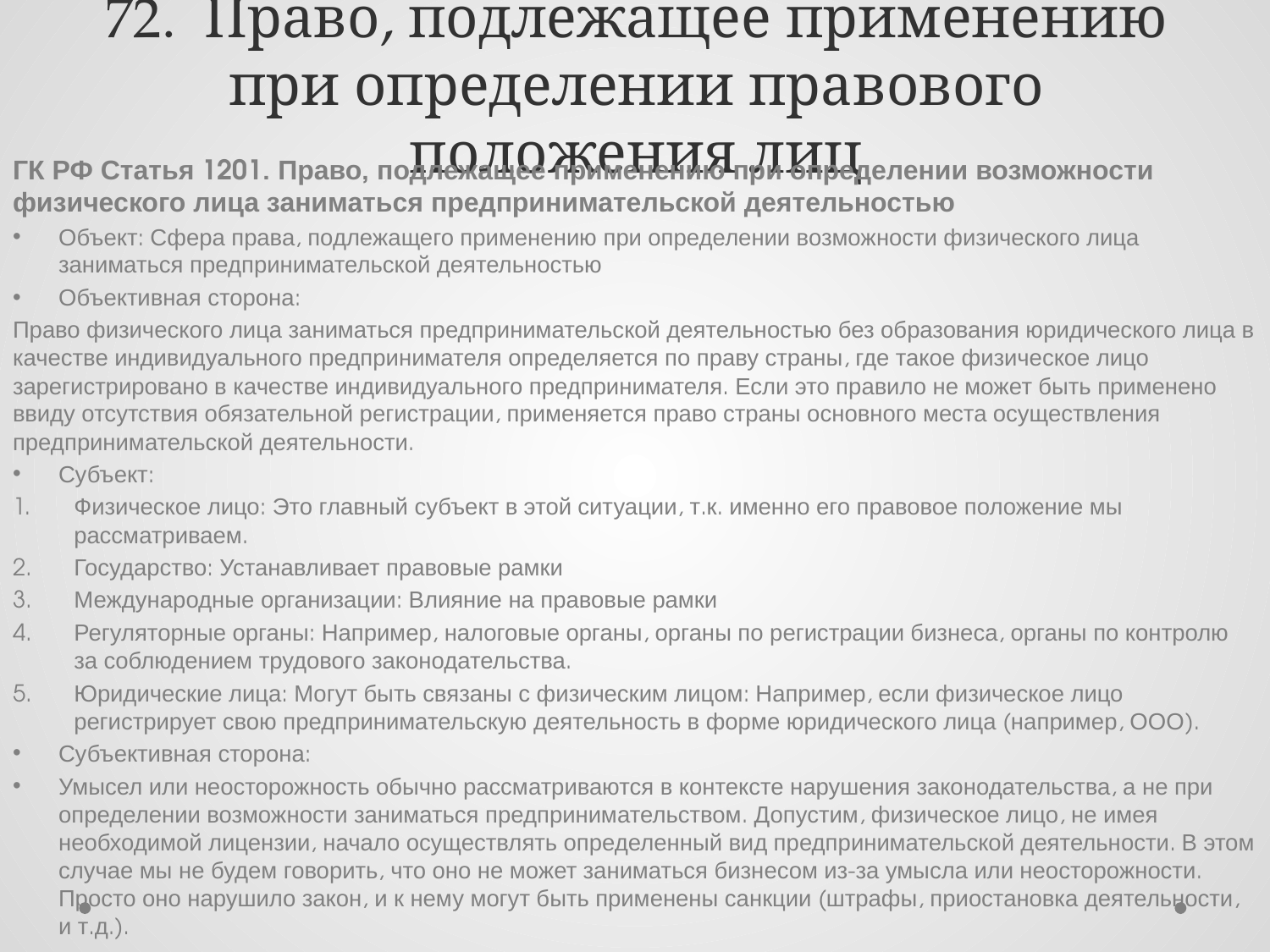

# 72.  Право, подлежащее применению при определении правового положения лиц
ГК РФ Статья 1201. Право, подлежащее применению при определении возможности физического лица заниматься предпринимательской деятельностью
Объект: Сфера права, подлежащего применению при определении возможности физического лица заниматься предпринимательской деятельностью
Объективная сторона:
Право физического лица заниматься предпринимательской деятельностью без образования юридического лица в качестве индивидуального предпринимателя определяется по праву страны, где такое физическое лицо зарегистрировано в качестве индивидуального предпринимателя. Если это правило не может быть применено ввиду отсутствия обязательной регистрации, применяется право страны основного места осуществления предпринимательской деятельности.
Субъект:
Физическое лицо: Это главный субъект в этой ситуации, т.к. именно его правовое положение мы рассматриваем.
Государство: Устанавливает правовые рамки
Международные организации: Влияние на правовые рамки
Регуляторные органы: Например, налоговые органы, органы по регистрации бизнеса, органы по контролю за соблюдением трудового законодательства.
Юридические лица: Могут быть связаны с физическим лицом: Например, если физическое лицо регистрирует свою предпринимательскую деятельность в форме юридического лица (например, ООО).
Субъективная сторона:
Умысел или неосторожность обычно рассматриваются в контексте нарушения законодательства, а не при определении возможности заниматься предпринимательством. Допустим, физическое лицо, не имея необходимой лицензии, начало осуществлять определенный вид предпринимательской деятельности. В этом случае мы не будем говорить, что оно не может заниматься бизнесом из-за умысла или неосторожности. Просто оно нарушило закон, и к нему могут быть применены санкции (штрафы, приостановка деятельности, и т.д.).